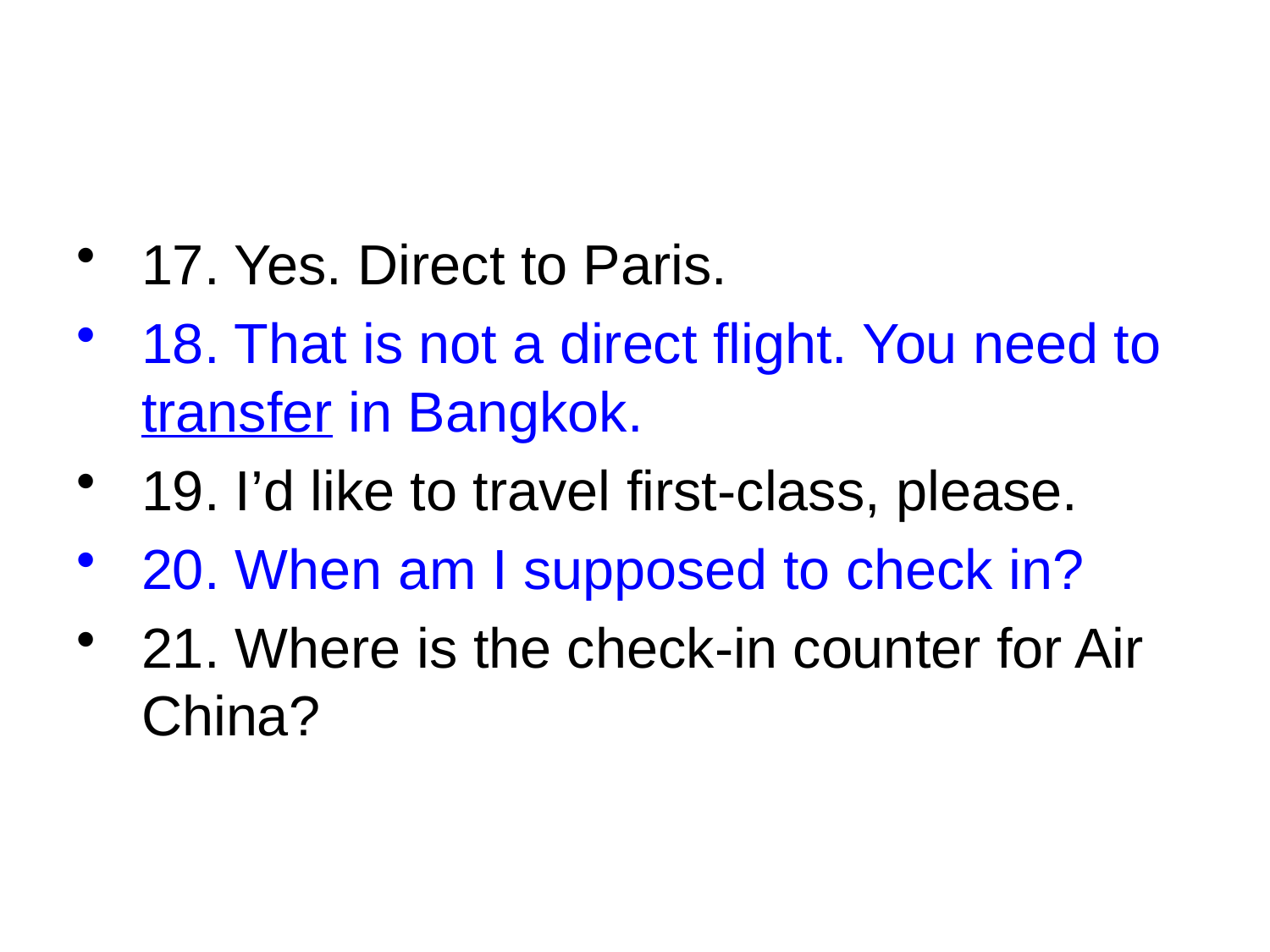

17. Yes. Direct to Paris.
18. That is not a direct flight. You need to transfer in Bangkok.
19. I’d like to travel first-class, please.
20. When am I supposed to check in?
21. Where is the check-in counter for Air China?